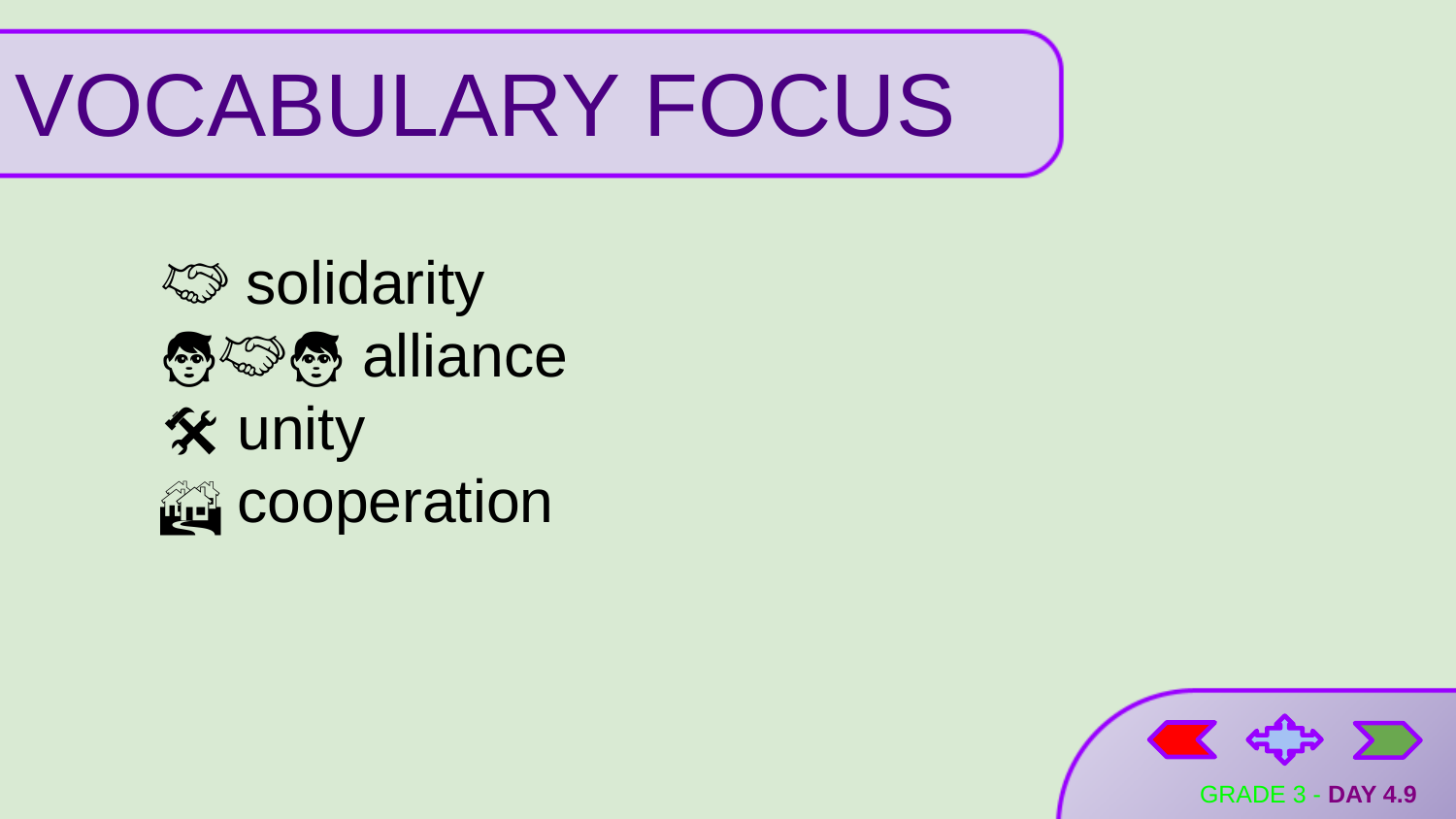

# VOCABULARY FOCUS

🤝 solidarity
🧑‍🤝‍🧑 alliance
🛠️ unity
🏘️ cooperation

GRADE 3 - DAY 4.9